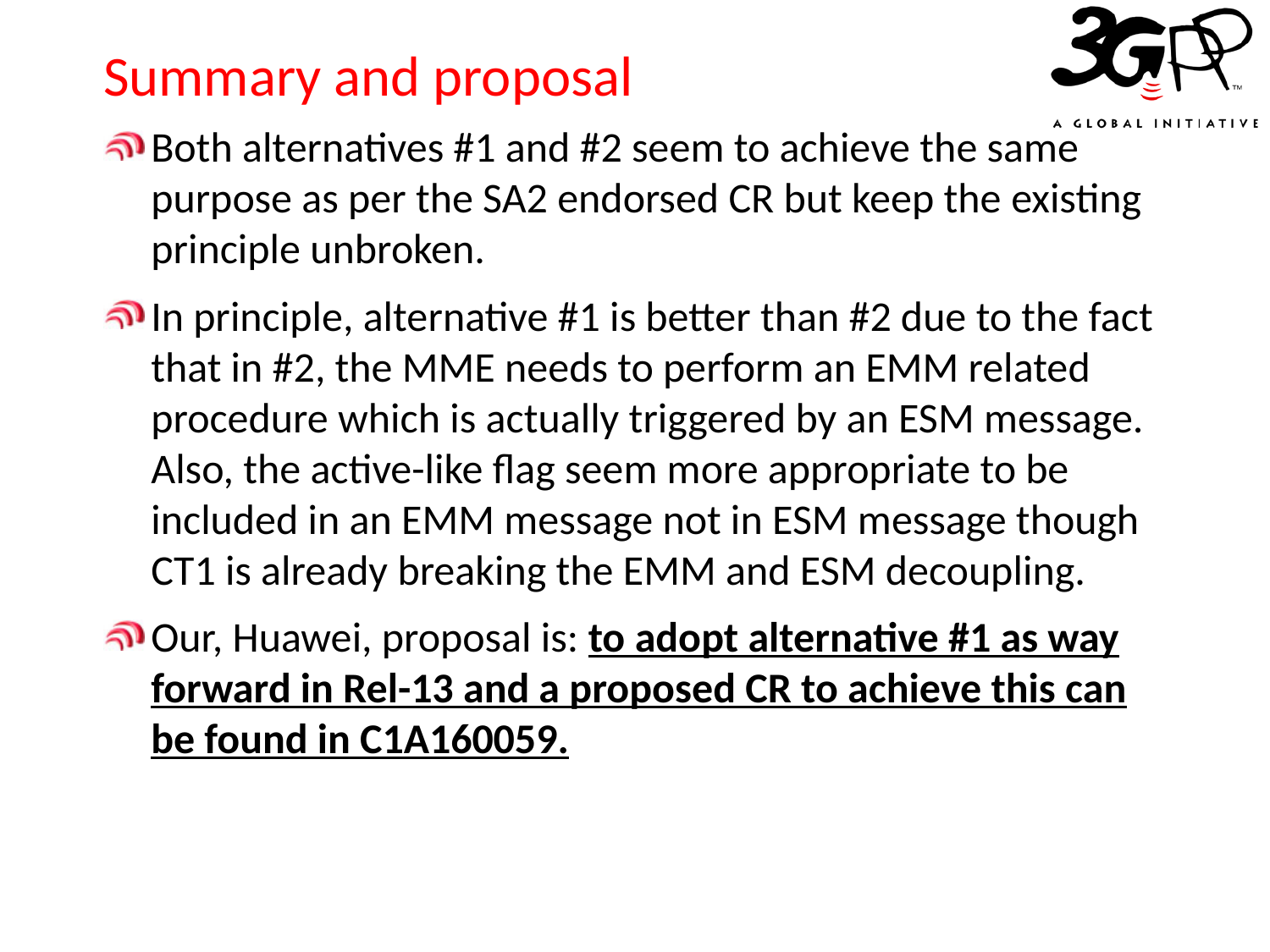

# Summary and proposal
Both alternatives #1 and #2 seem to achieve the same purpose as per the SA2 endorsed CR but keep the existing principle unbroken.
In principle, alternative #1 is better than #2 due to the fact that in #2, the MME needs to perform an EMM related procedure which is actually triggered by an ESM message. Also, the active-like flag seem more appropriate to be included in an EMM message not in ESM message though CT1 is already breaking the EMM and ESM decoupling.
Our, Huawei, proposal is: to adopt alternative #1 as way forward in Rel-13 and a proposed CR to achieve this can be found in C1A160059.